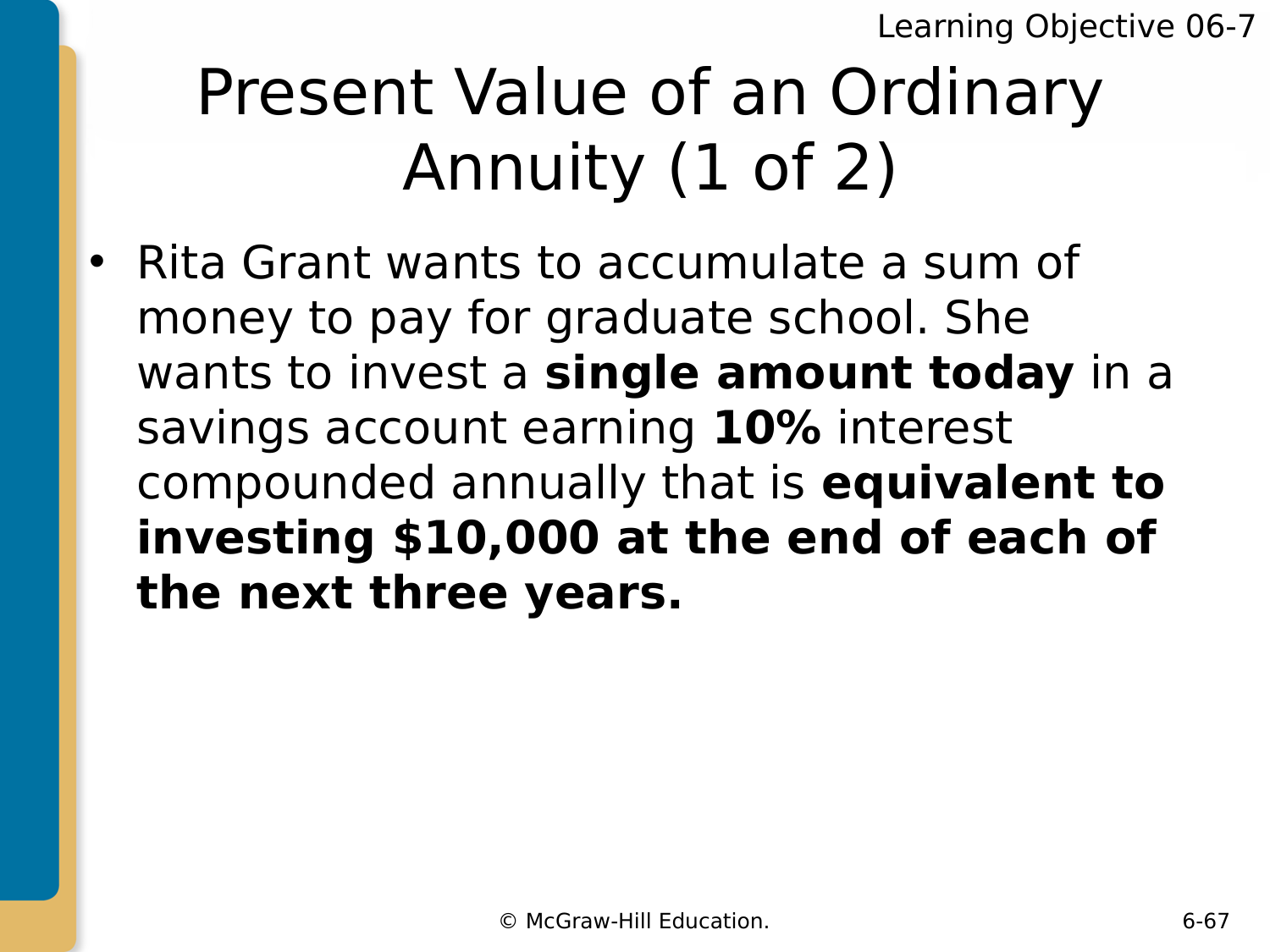

Learning Objective 06-7
# Present Value of an Ordinary Annuity (1 of 2)
Rita Grant wants to accumulate a sum of money to pay for graduate school. She wants to invest a single amount today in a savings account earning 10% interest compounded annually that is equivalent to investing $10,000 at the end of each of the next three years.